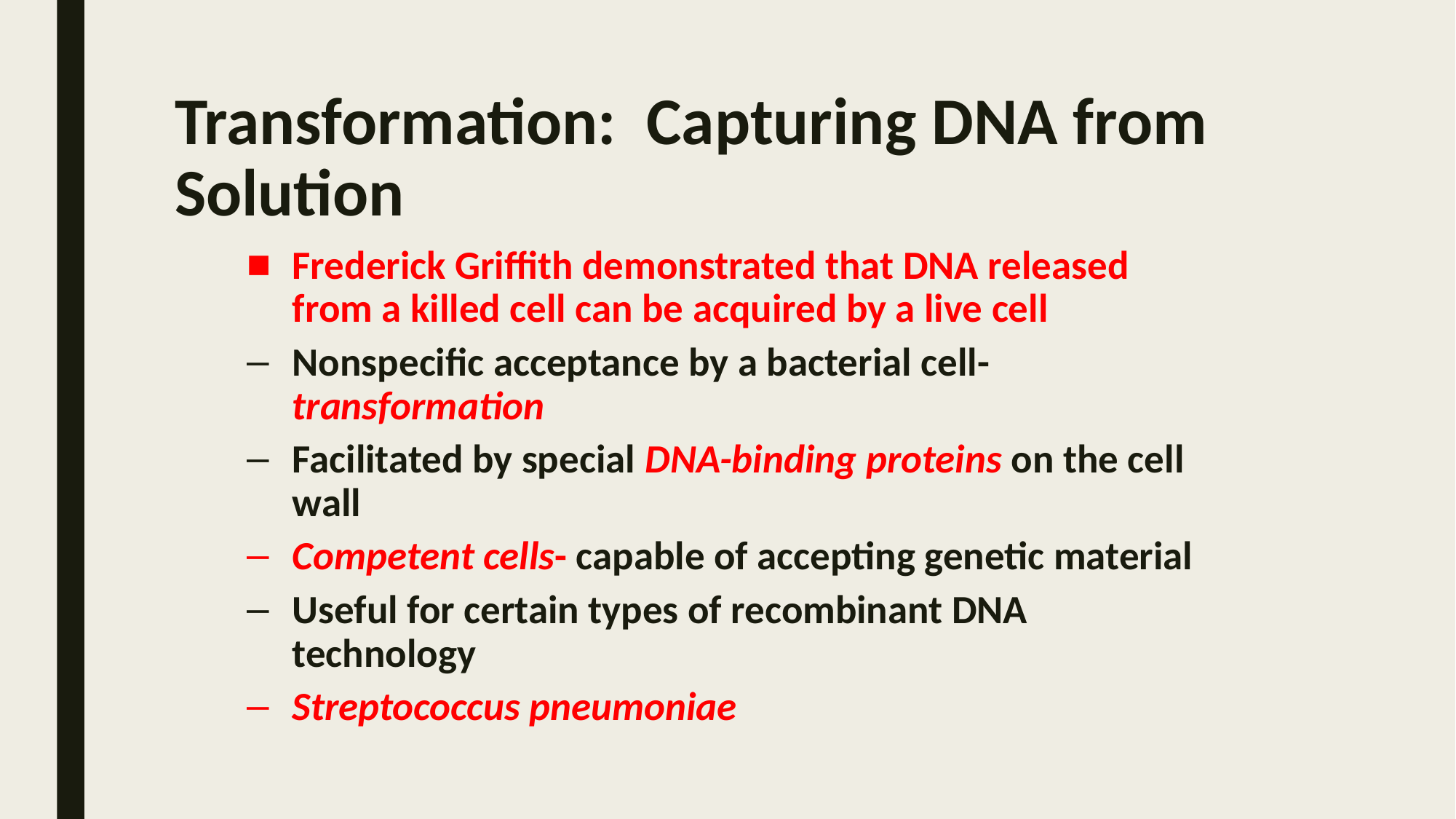

# Transformation:  Capturing DNA from Solution
Frederick Griffith demonstrated that DNA released from a killed cell can be acquired by a live cell
Nonspecific acceptance by a bacterial cell- transformation
Facilitated by special DNA-binding proteins on the cell wall
Competent cells- capable of accepting genetic material
Useful for certain types of recombinant DNA technology
Streptococcus pneumoniae